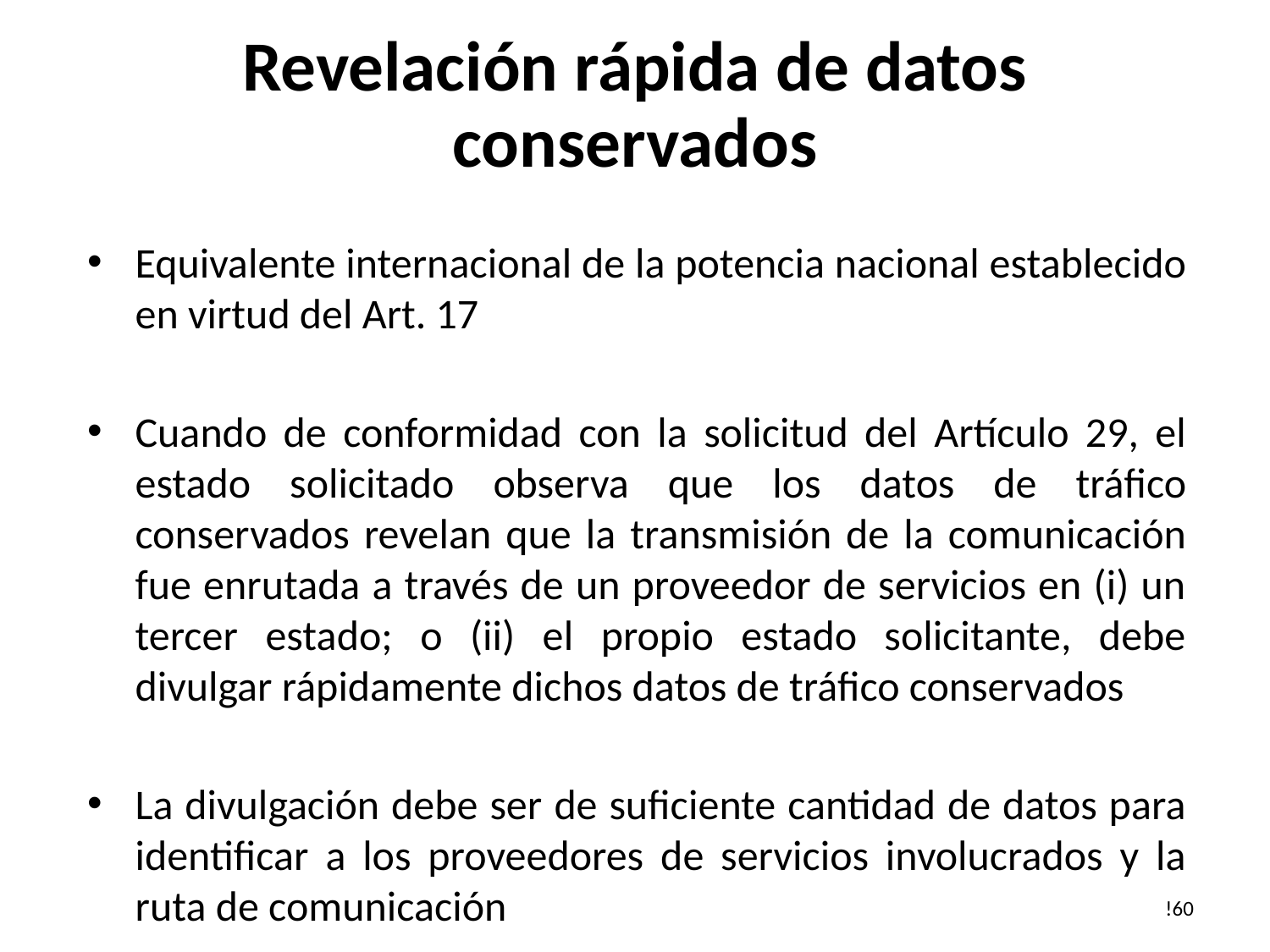

# Revelación rápida de datos conservados
Equivalente internacional de la potencia nacional establecido en virtud del Art. 17

Cuando de conformidad con la solicitud del Artículo 29, el estado solicitado observa que los datos de tráfico conservados revelan que la transmisión de la comunicación fue enrutada a través de un proveedor de servicios en (i) un tercer estado; o (ii) el propio estado solicitante, debe divulgar rápidamente dichos datos de tráfico conservados

La divulgación debe ser de suficiente cantidad de datos para identificar a los proveedores de servicios involucrados y la ruta de comunicación
!60